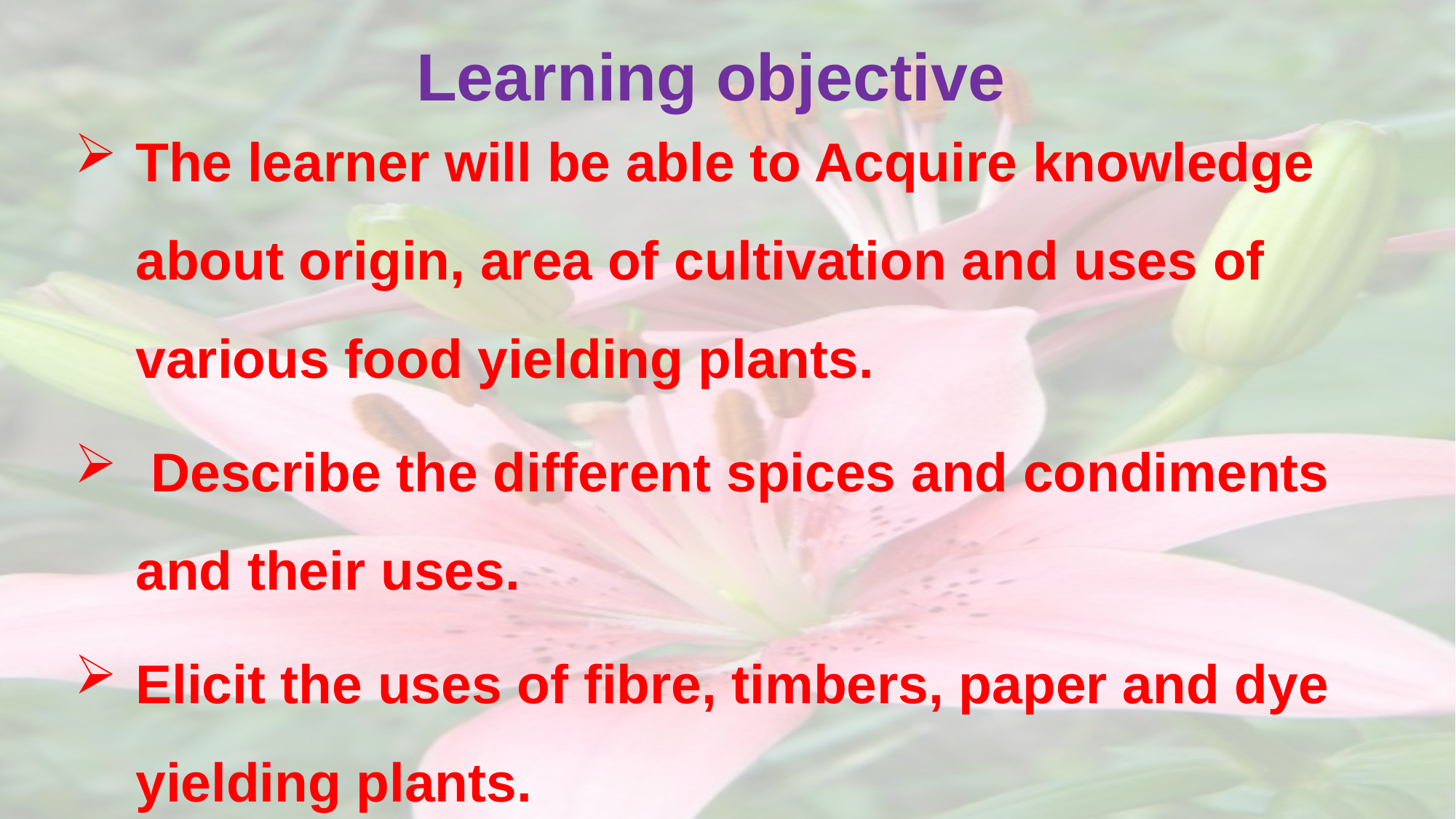

# Learning objective
The learner will be able to Acquire knowledge about origin, area of cultivation and uses of various food yielding plants.
 Describe the different spices and condiments and their uses.
Elicit the uses of fibre, timbers, paper and dye yielding plants.